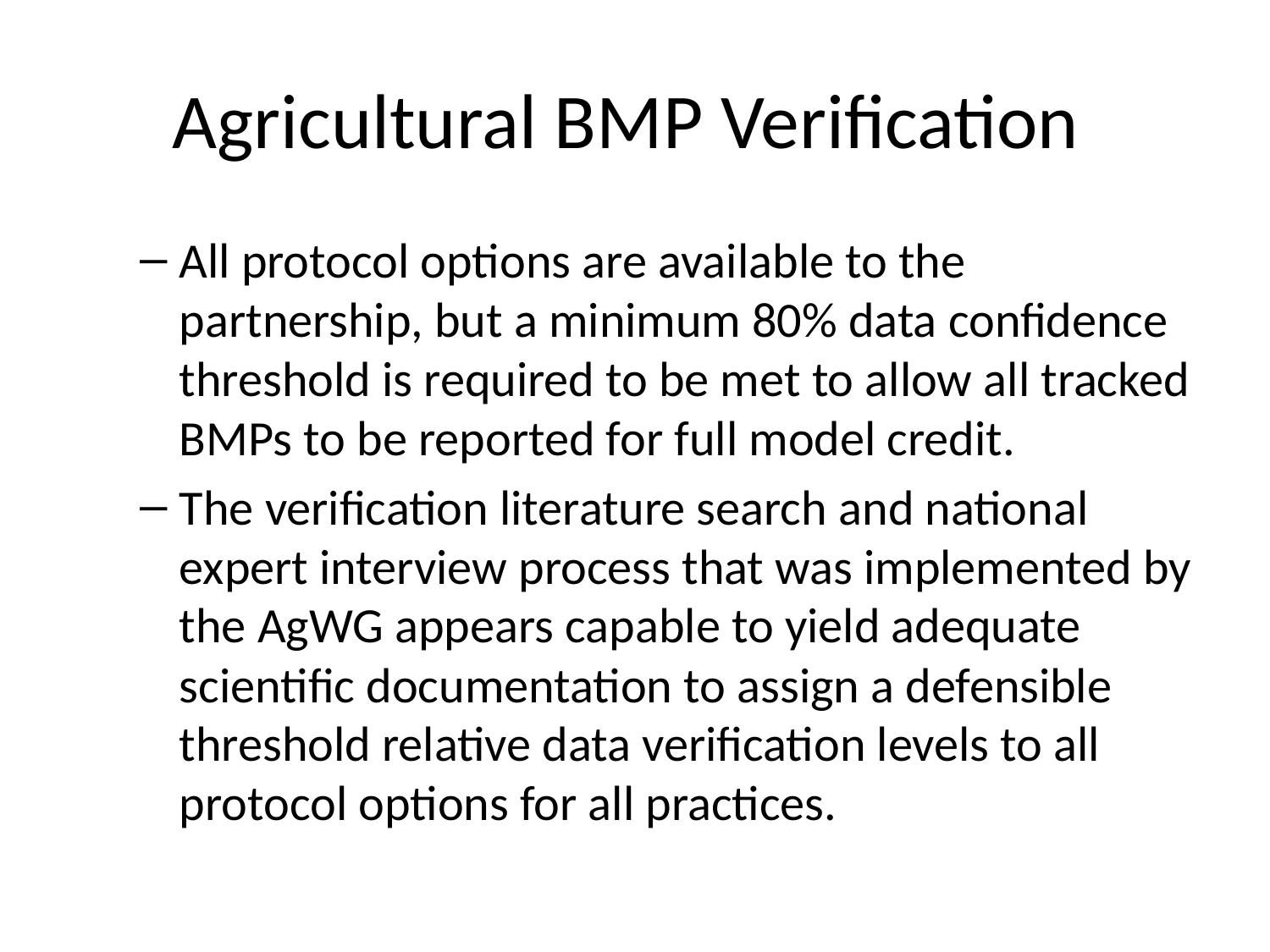

# Agricultural BMP Verification
All protocol options are available to the partnership, but a minimum 80% data confidence threshold is required to be met to allow all tracked BMPs to be reported for full model credit.
The verification literature search and national expert interview process that was implemented by the AgWG appears capable to yield adequate scientific documentation to assign a defensible threshold relative data verification levels to all protocol options for all practices.